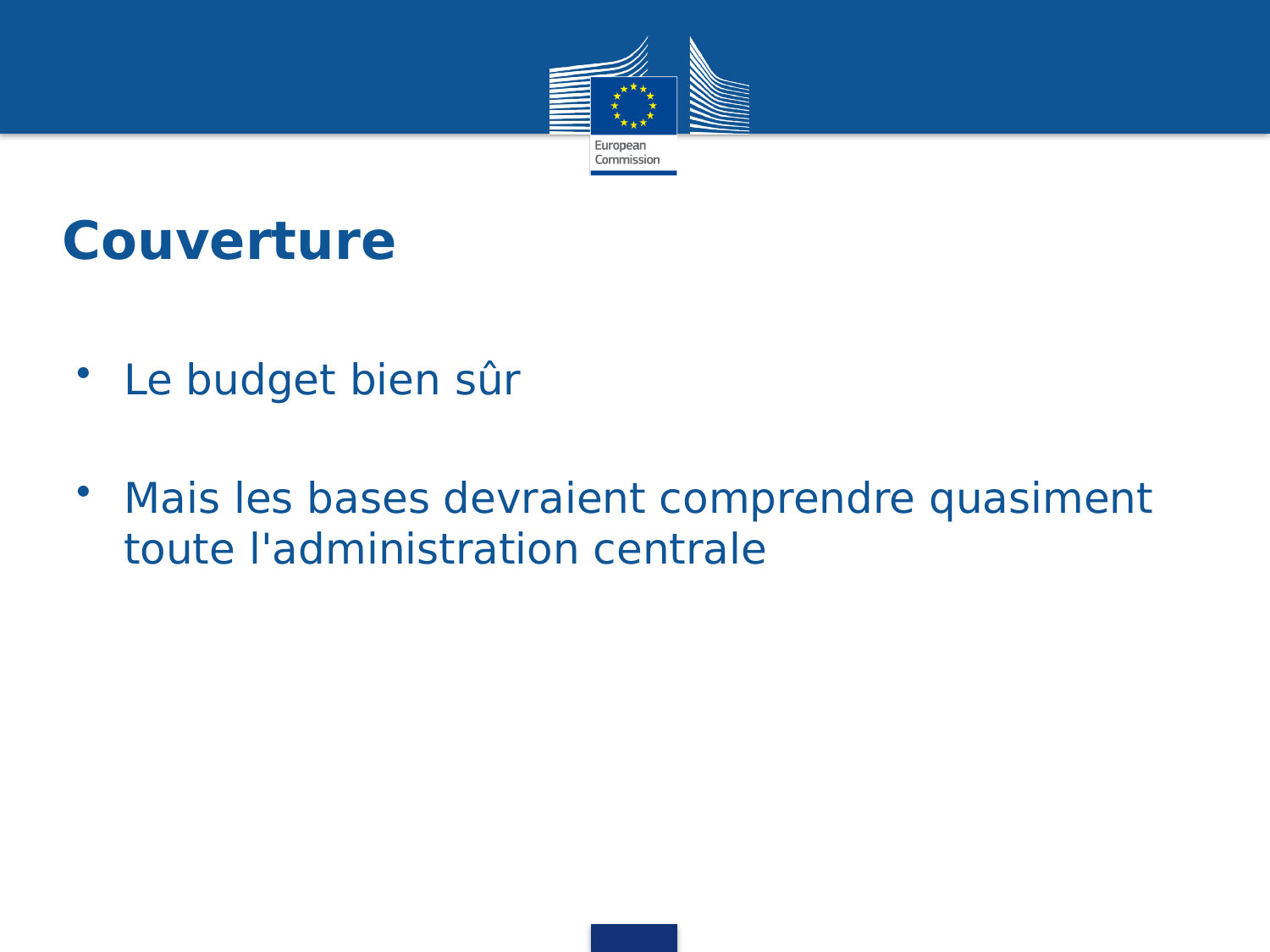

# Couverture
Le budget bien sûr

Mais les bases devraient comprendre quasiment toute l'administration centrale